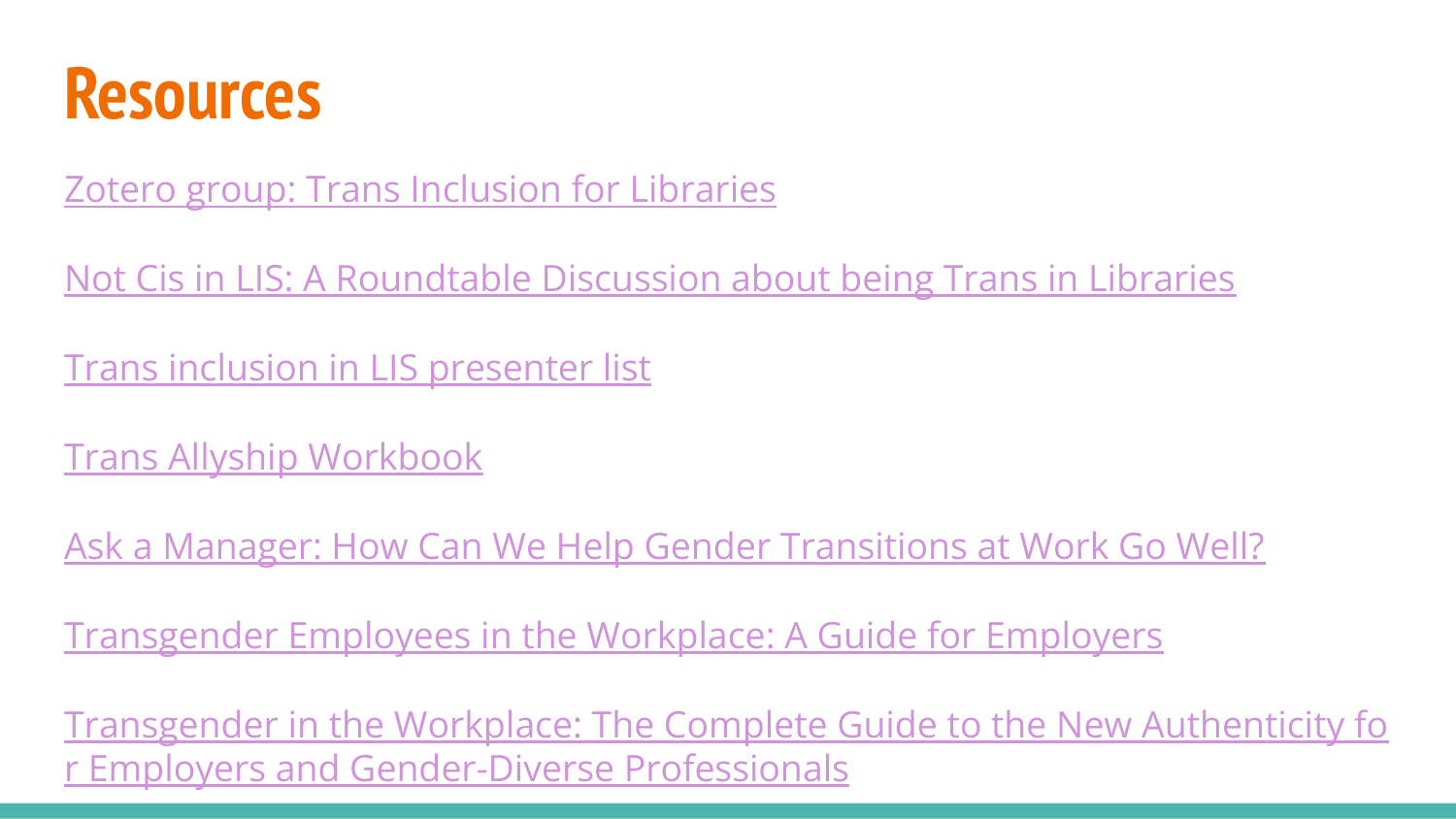

# Resources
Zotero group: Trans Inclusion for Libraries
Not Cis in LIS: A Roundtable Discussion about being Trans in Libraries
Trans inclusion in LIS presenter list
Trans Allyship Workbook
Ask a Manager: How Can We Help Gender Transitions at Work Go Well?
Transgender Employees in the Workplace: A Guide for Employers
Transgender in the Workplace: The Complete Guide to the New Authenticity for Employers and Gender-Diverse Professionals